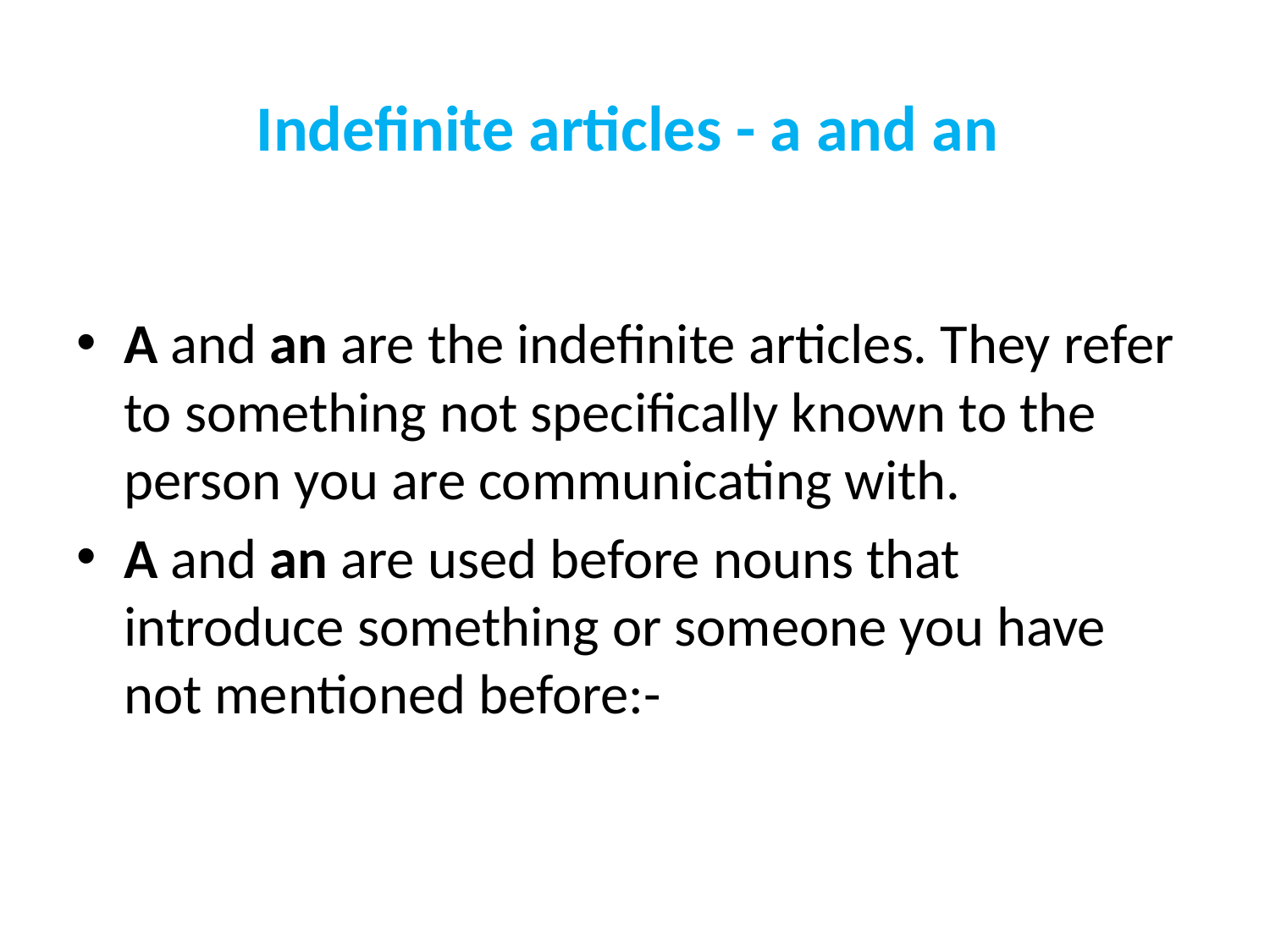

# Indefinite articles - a and an

A and an are the indefinite articles. They refer to something not specifically known to the person you are communicating with.
A and an are used before nouns that introduce something or someone you have not mentioned before:-